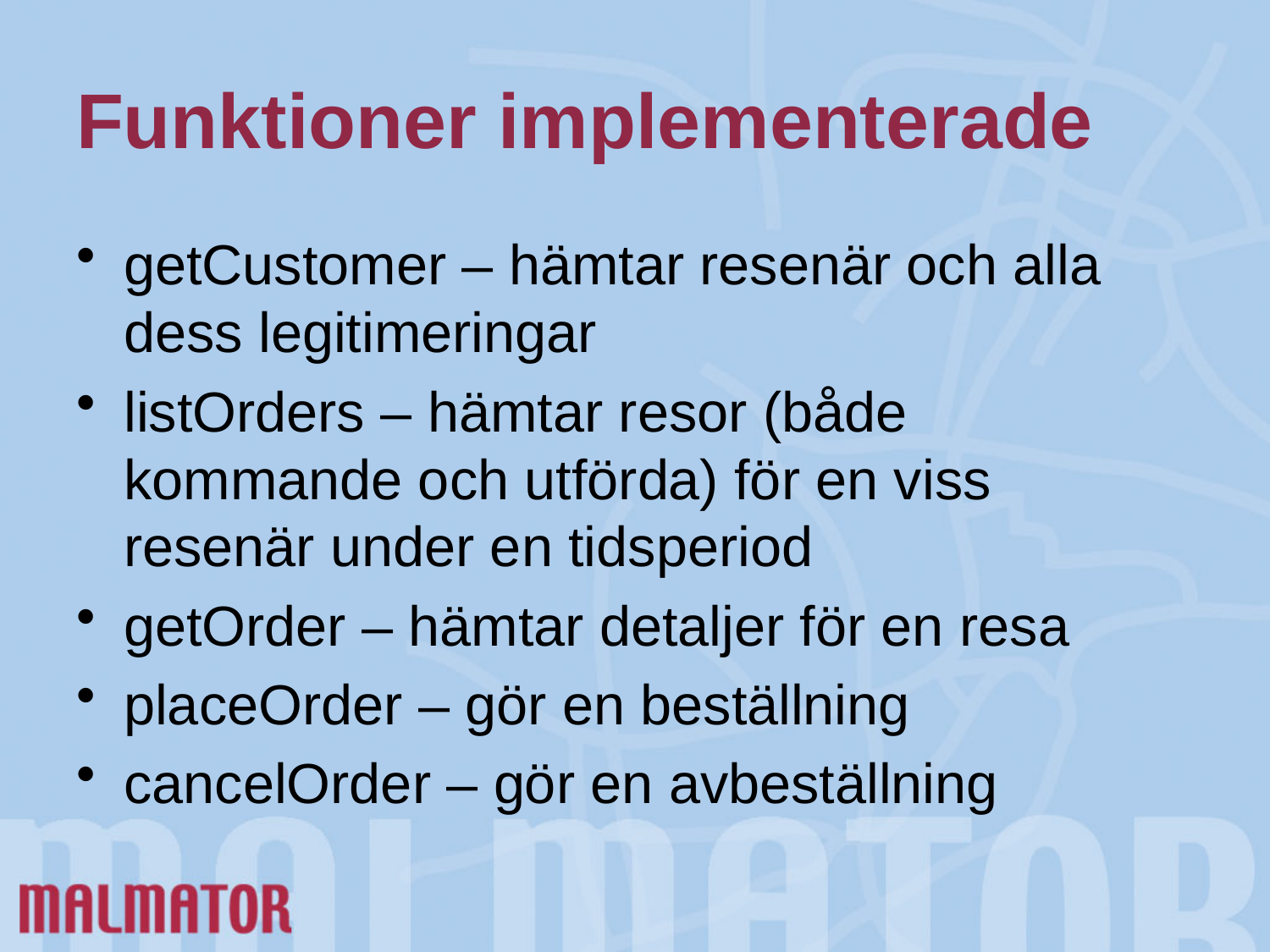

# Funktioner implementerade
getCustomer – hämtar resenär och alla dess legitimeringar
listOrders – hämtar resor (både kommande och utförda) för en viss resenär under en tidsperiod
getOrder – hämtar detaljer för en resa
placeOrder – gör en beställning
cancelOrder – gör en avbeställning